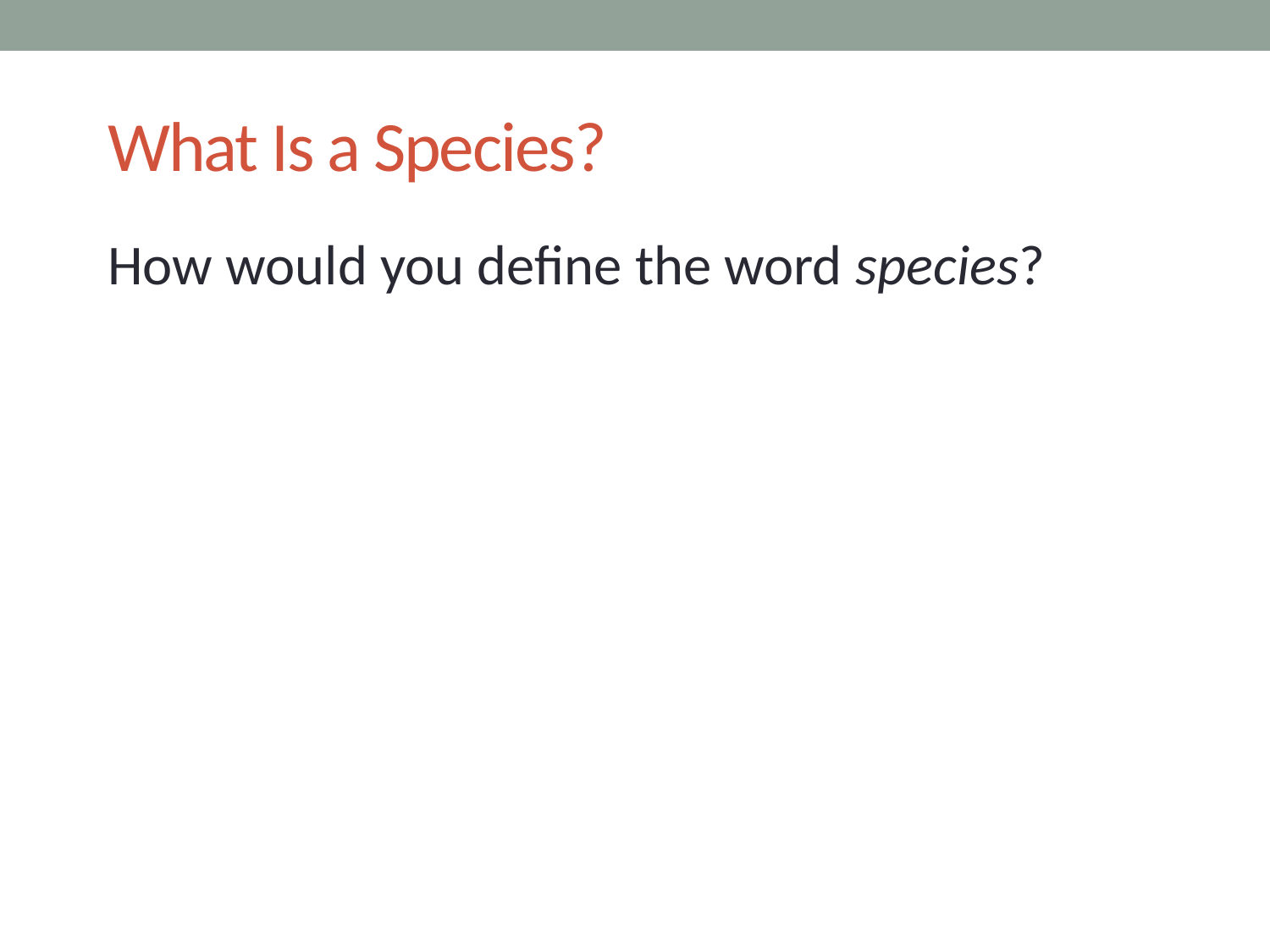

# What Is a Species?
How would you define the word species?